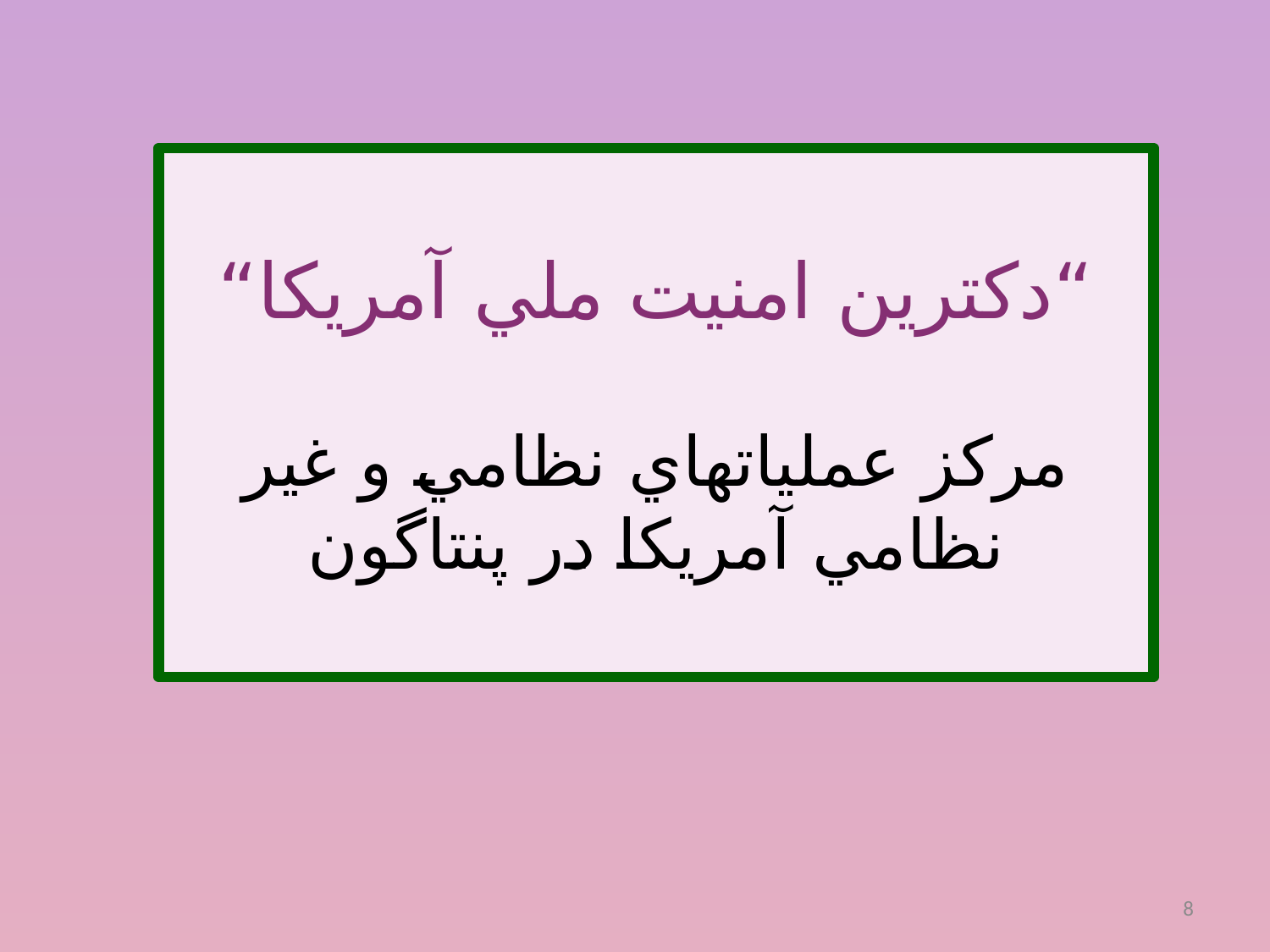

# “دکترين امنيت ملي آمريکا“ مرکز عملياتهاي نظامي و غير نظامي آمريکا در پنتاگون
8